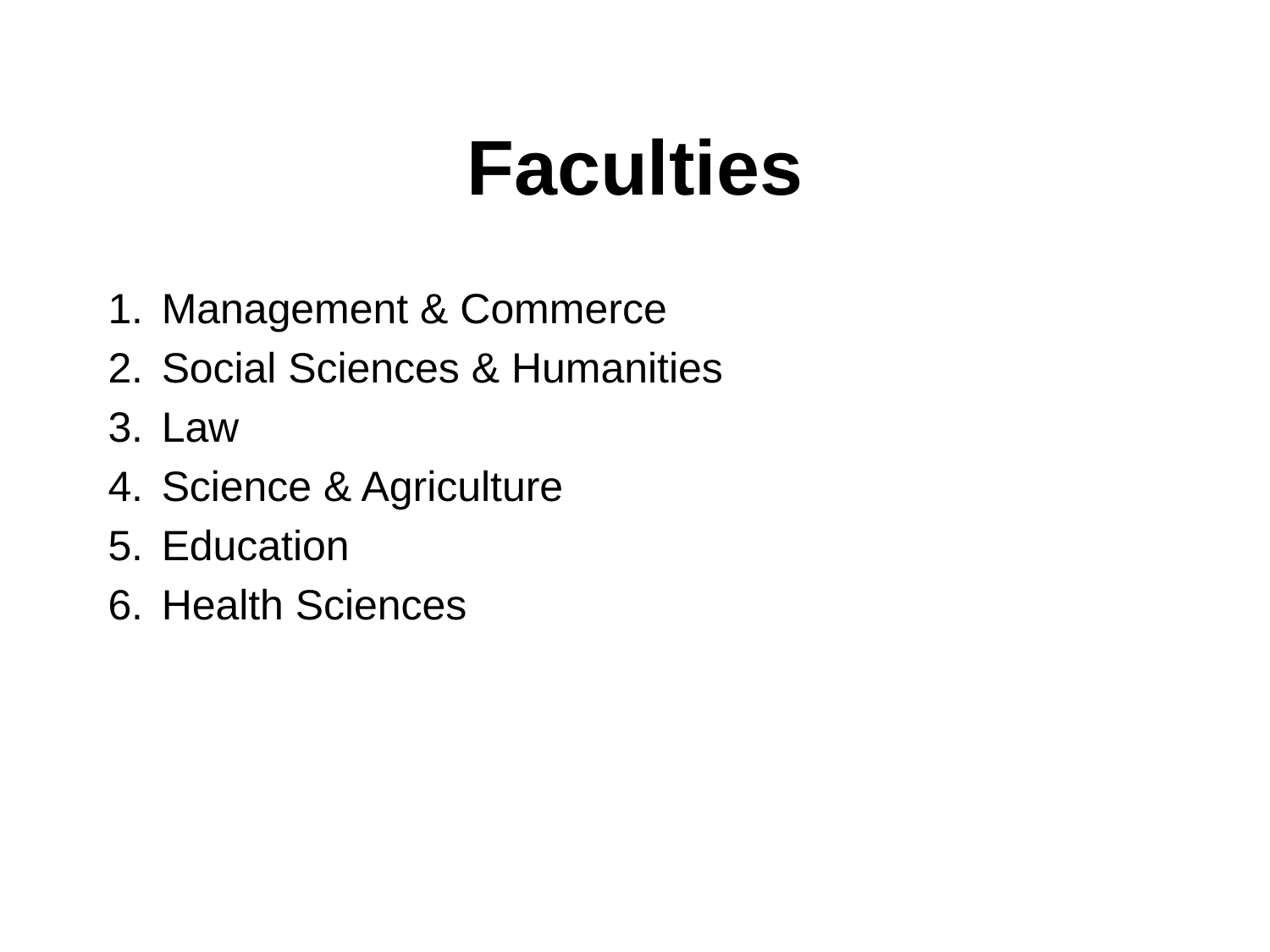

# Faculties
Management & Commerce
Social Sciences & Humanities
Law
Science & Agriculture
Education
Health Sciences